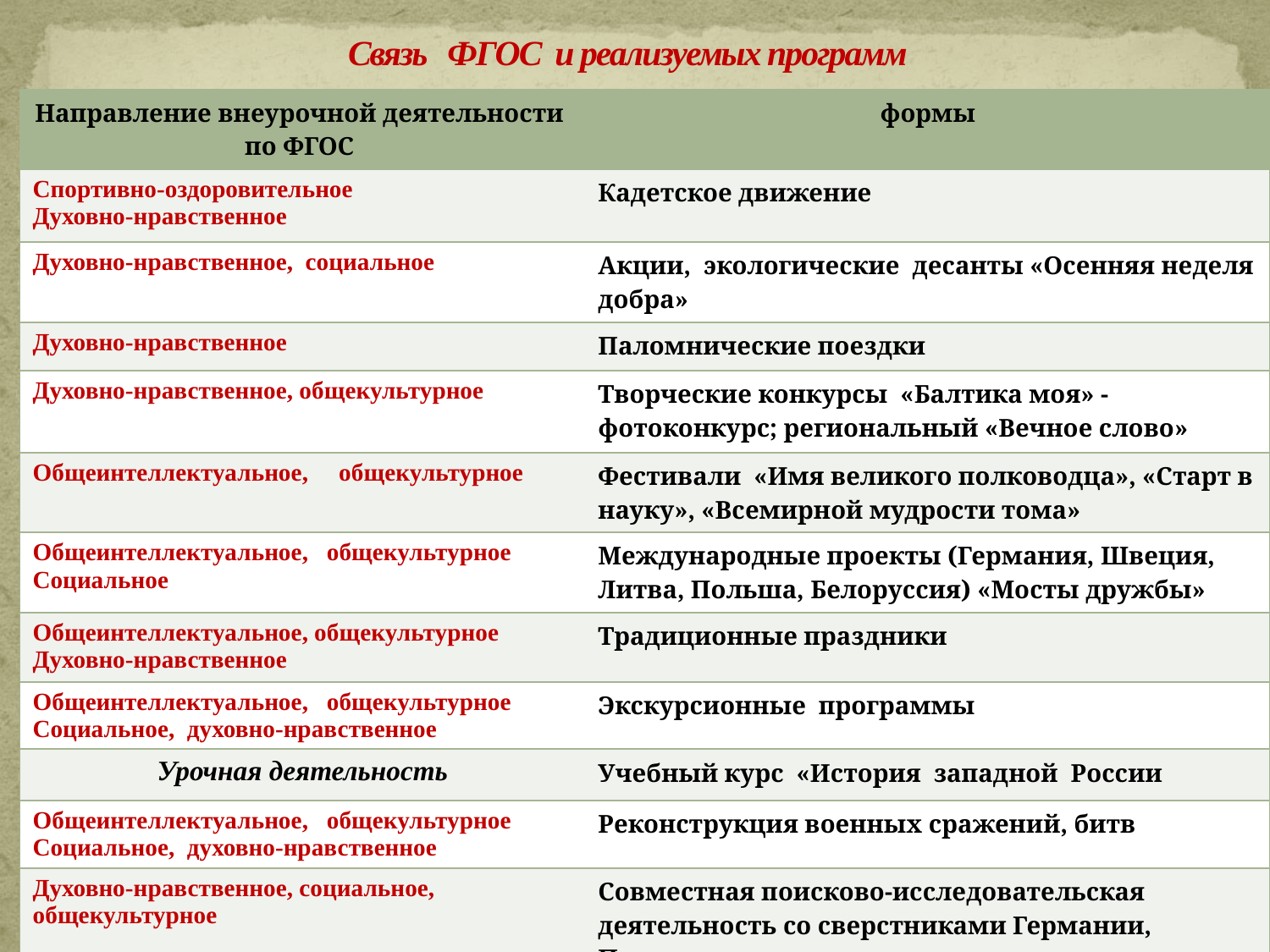

# Связь   ФГОС  и реализуемых программ
| Направление внеурочной деятельности по ФГОС | формы |
| --- | --- |
| Спортивно-оздоровительное Духовно-нравственное | Кадетское движение |
| Духовно-нравственное, социальное | Акции, экологические десанты «Осенняя неделя добра» |
| Духовно-нравственное | Паломнические поездки |
| Духовно-нравственное, общекультурное | Творческие конкурсы «Балтика моя» - фотоконкурс; региональный «Вечное слово» |
| Общеинтеллектуальное, общекультурное | Фестивали «Имя великого полководца», «Старт в науку», «Всемирной мудрости тома» |
| Общеинтеллектуальное, общекультурное Социальное | Международные проекты (Германия, Швеция, Литва, Польша, Белоруссия) «Мосты дружбы» |
| Общеинтеллектуальное, общекультурное Духовно-нравственное | Традиционные праздники |
| Общеинтеллектуальное, общекультурное Социальное, духовно-нравственное | Экскурсионные программы |
| Урочная деятельность | Учебный курс «История западной России |
| Общеинтеллектуальное, общекультурное Социальное, духовно-нравственное | Реконструкция военных сражений, битв |
| Духовно-нравственное, социальное, общекультурное | Совместная поисково-исследовательская деятельность со сверстниками Германии, Польши |